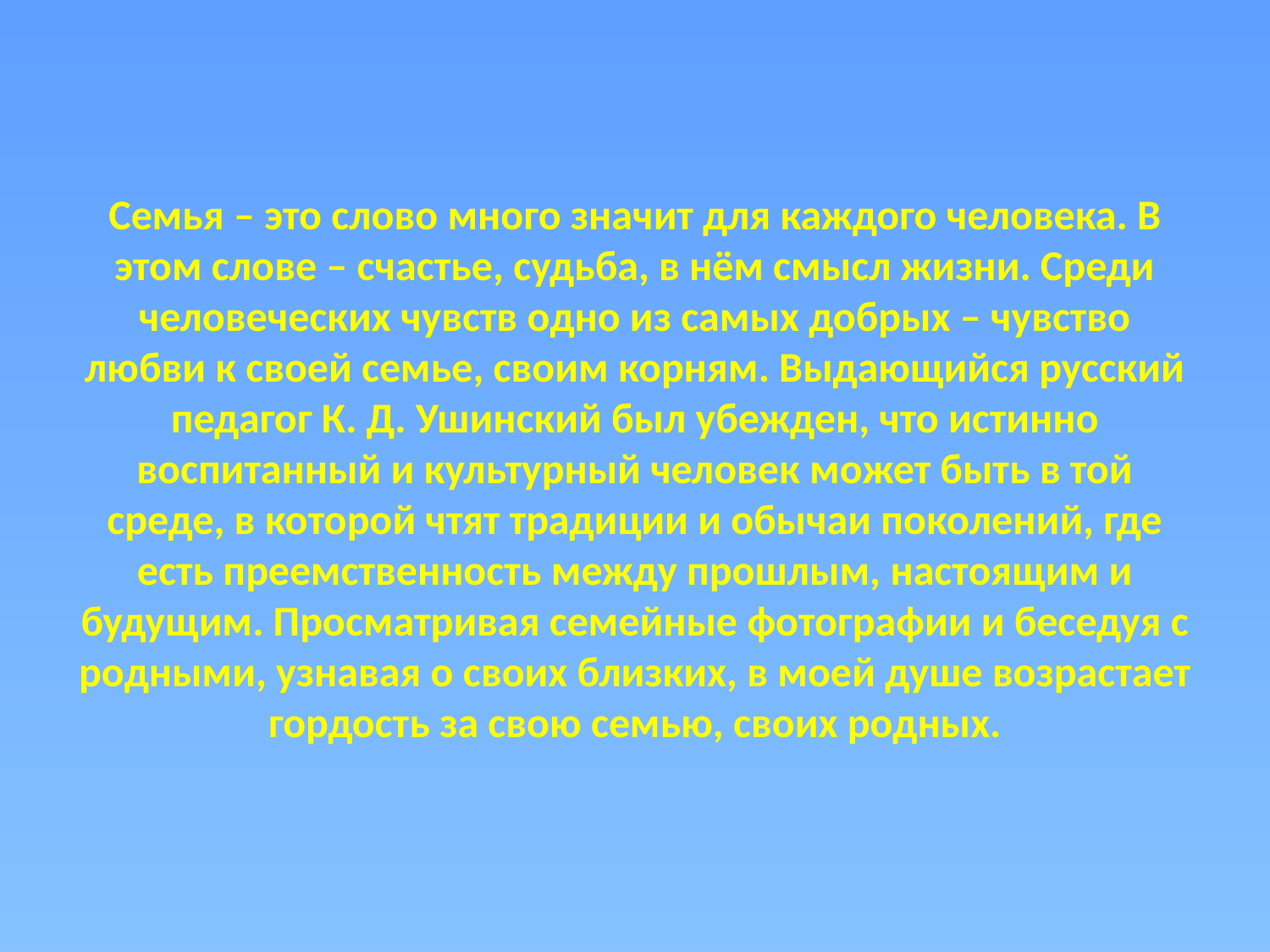

# Семья – это слово много значит для каждого человека. В этом слове – счастье, судьба, в нём смысл жизни. Среди человеческих чувств одно из самых добрых – чувство любви к своей семье, своим корням. Выдающийся русский педагог К. Д. Ушинский был убежден, что истинно воспитанный и культурный человек может быть в той среде, в которой чтят традиции и обычаи поколений, где есть преемственность между прошлым, настоящим и будущим. Просматривая семейные фотографии и беседуя с родными, узнавая о своих близких, в моей душе возрастает гордость за свою семью, своих родных.